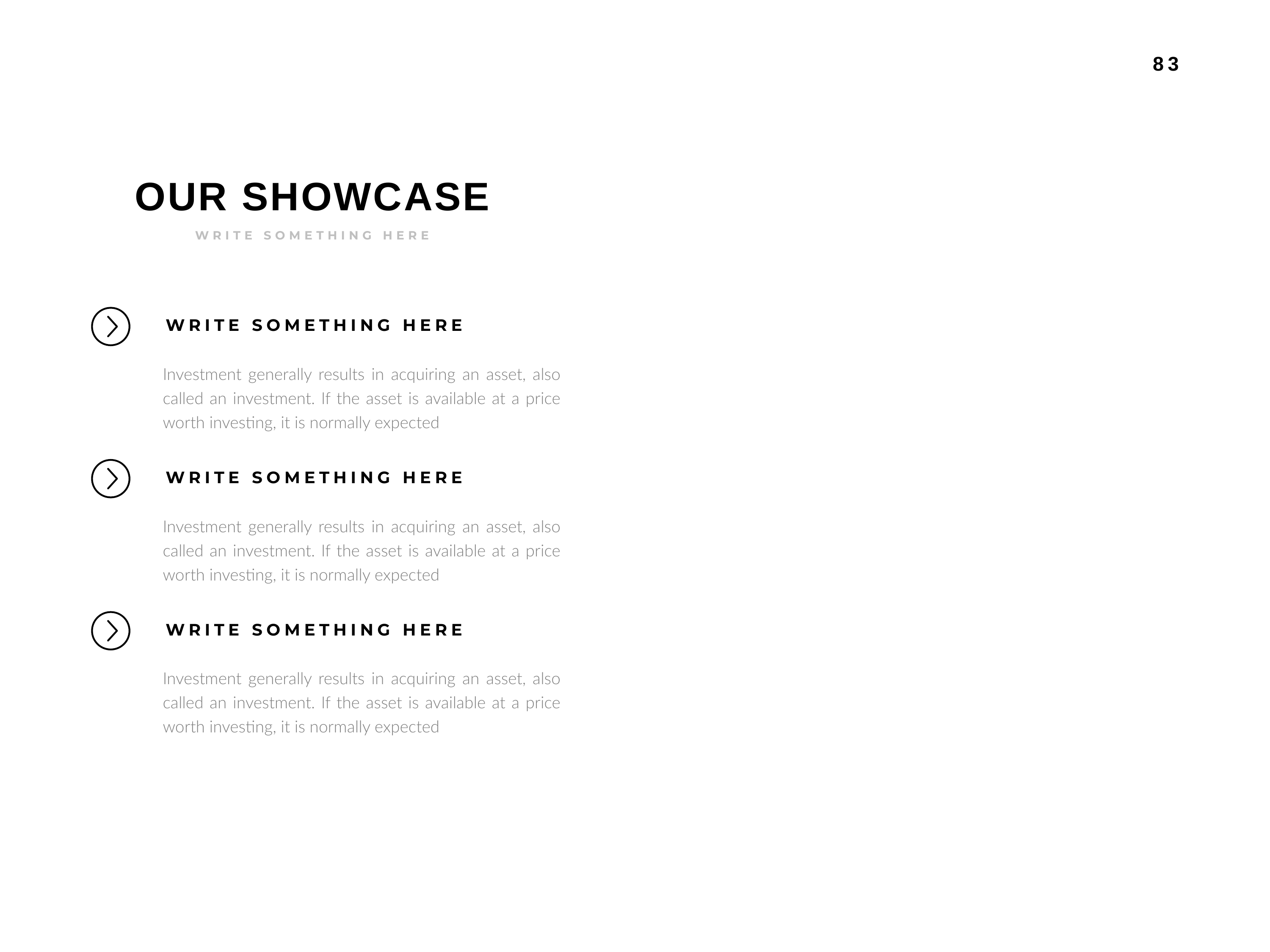

OUR SHOWCASE
WRITE SOMETHING HERE

WRITE SOMETHING HERE
Investment generally results in acquiring an asset, also called an investment. If the asset is available at a price worth investing, it is normally expected

WRITE SOMETHING HERE

Investment generally results in acquiring an asset, also called an investment. If the asset is available at a price worth investing, it is normally expected

WRITE SOMETHING HERE
Investment generally results in acquiring an asset, also called an investment. If the asset is available at a price worth investing, it is normally expected